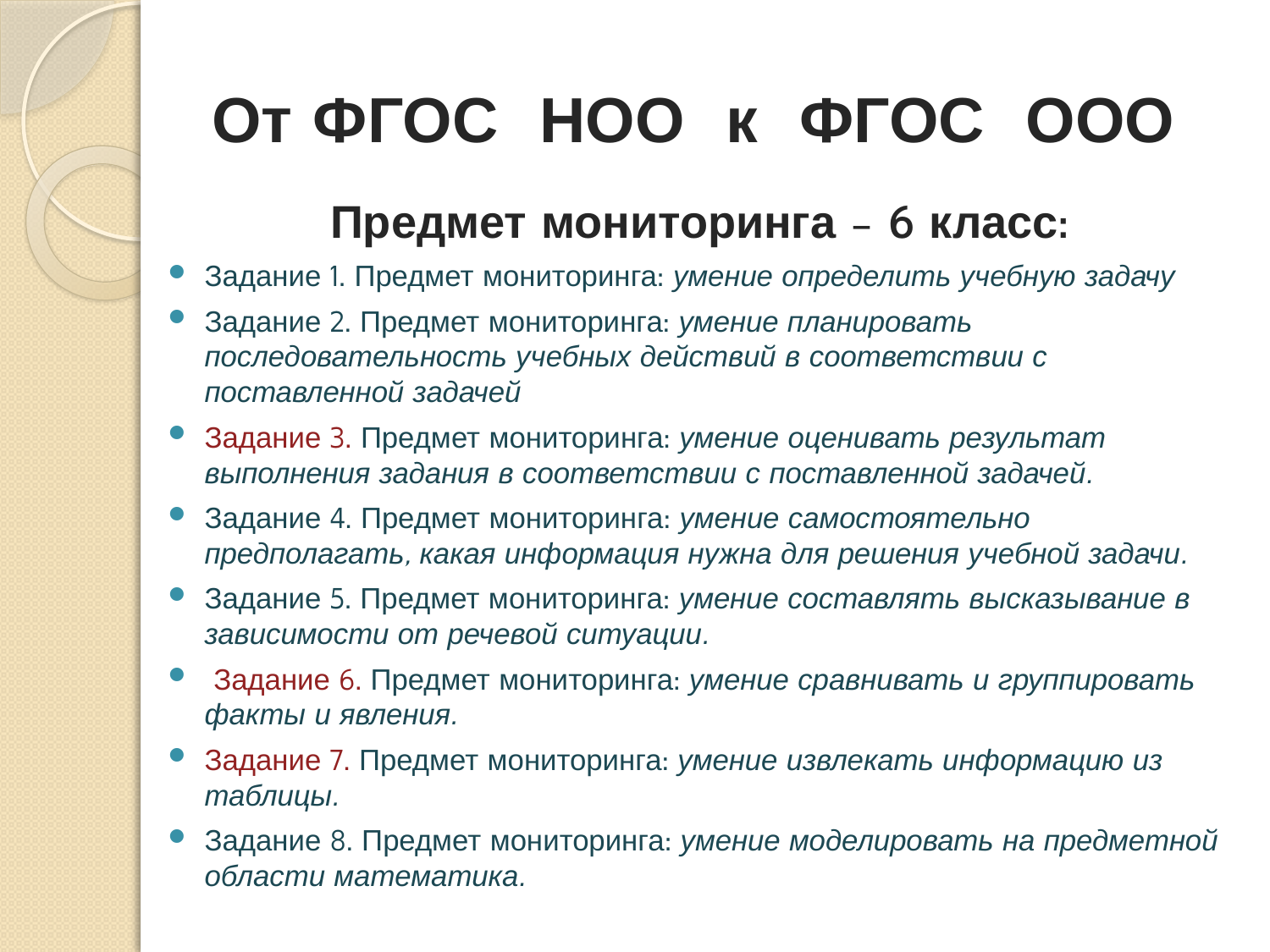

# От ФГОС  НОО  к  ФГОС  ООО
Предмет мониторинга – 6 класс:
Задание 1. Предмет мониторинга: умение определить учебную задачу
Задание 2. Предмет мониторинга: умение планировать последовательность учебных действий в соответствии с поставленной задачей
Задание 3. Предмет мониторинга: умение оценивать результат выполнения задания в соответствии с поставленной задачей.
Задание 4. Предмет мониторинга: умение самостоятельно предполагать, какая информация нужна для решения учебной задачи.
Задание 5. Предмет мониторинга: умение составлять высказывание в зависимости от речевой ситуации.
 Задание 6. Предмет мониторинга: умение сравнивать и группировать факты и явления.
Задание 7. Предмет мониторинга: умение извлекать информацию из таблицы.
Задание 8. Предмет мониторинга: умение моделировать на предметной области математика.